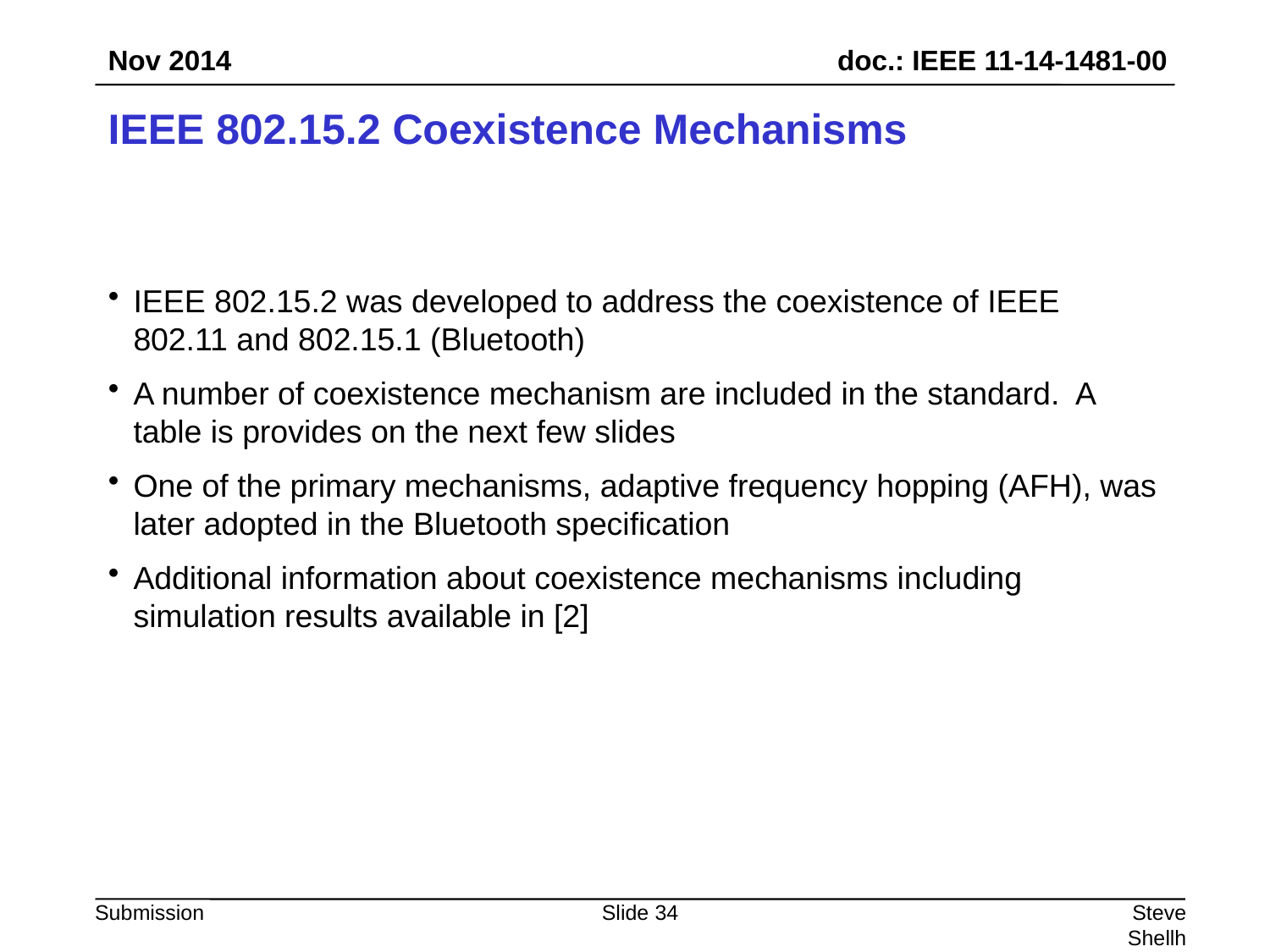

Nov 2014
# IEEE 802.15.2 Coexistence Mechanisms
IEEE 802.15.2 was developed to address the coexistence of IEEE 802.11 and 802.15.1 (Bluetooth)
A number of coexistence mechanism are included in the standard.  A table is provides on the next few slides
One of the primary mechanisms, adaptive frequency hopping (AFH), was later adopted in the Bluetooth specification
Additional information about coexistence mechanisms including simulation results available in [2]

Slide 34
Steve Shellhammer, Qualcomm